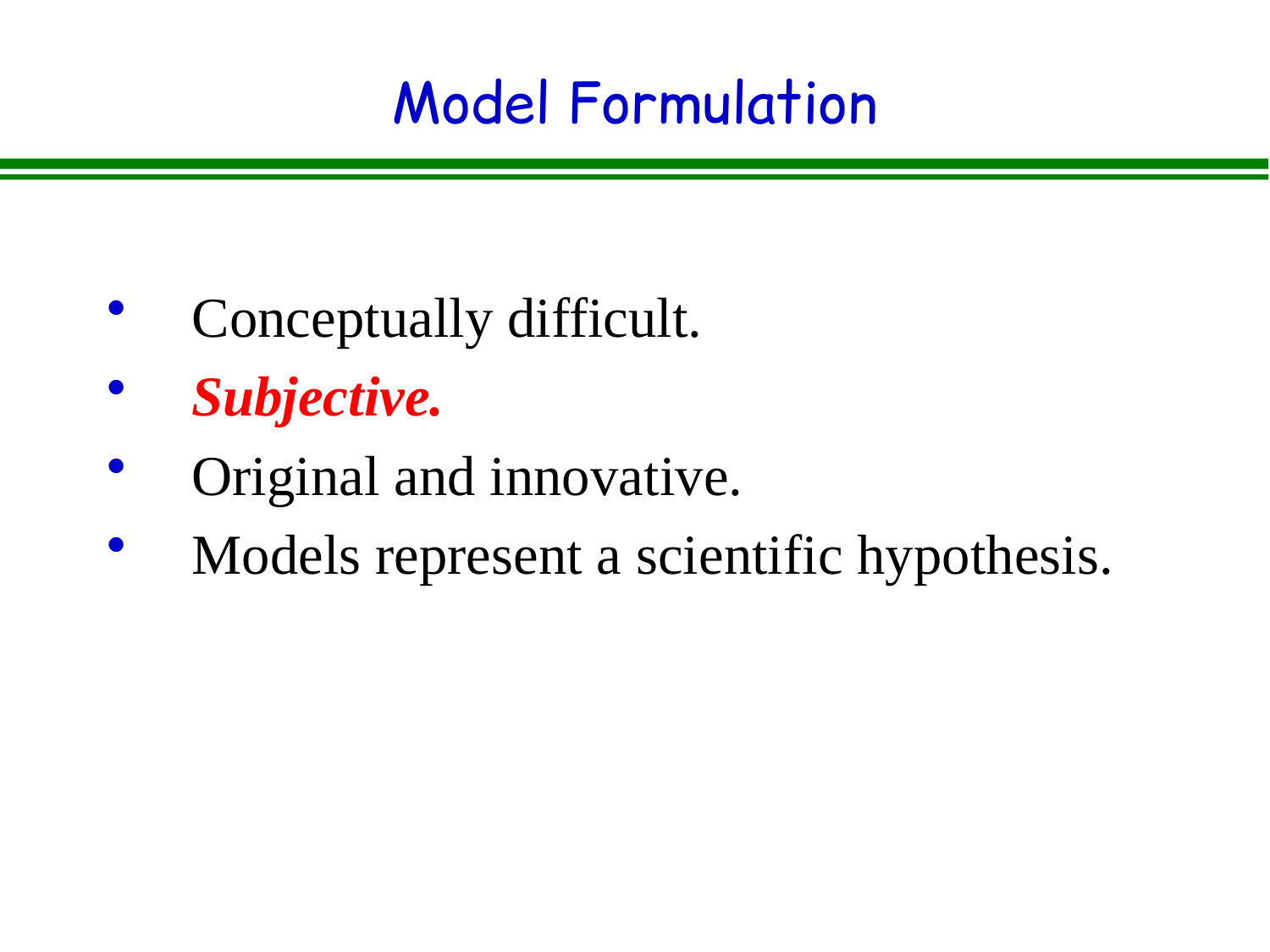

# Model Formulation
Conceptually difficult.
Subjective.
Original and innovative.
Models represent a scientific hypothesis.